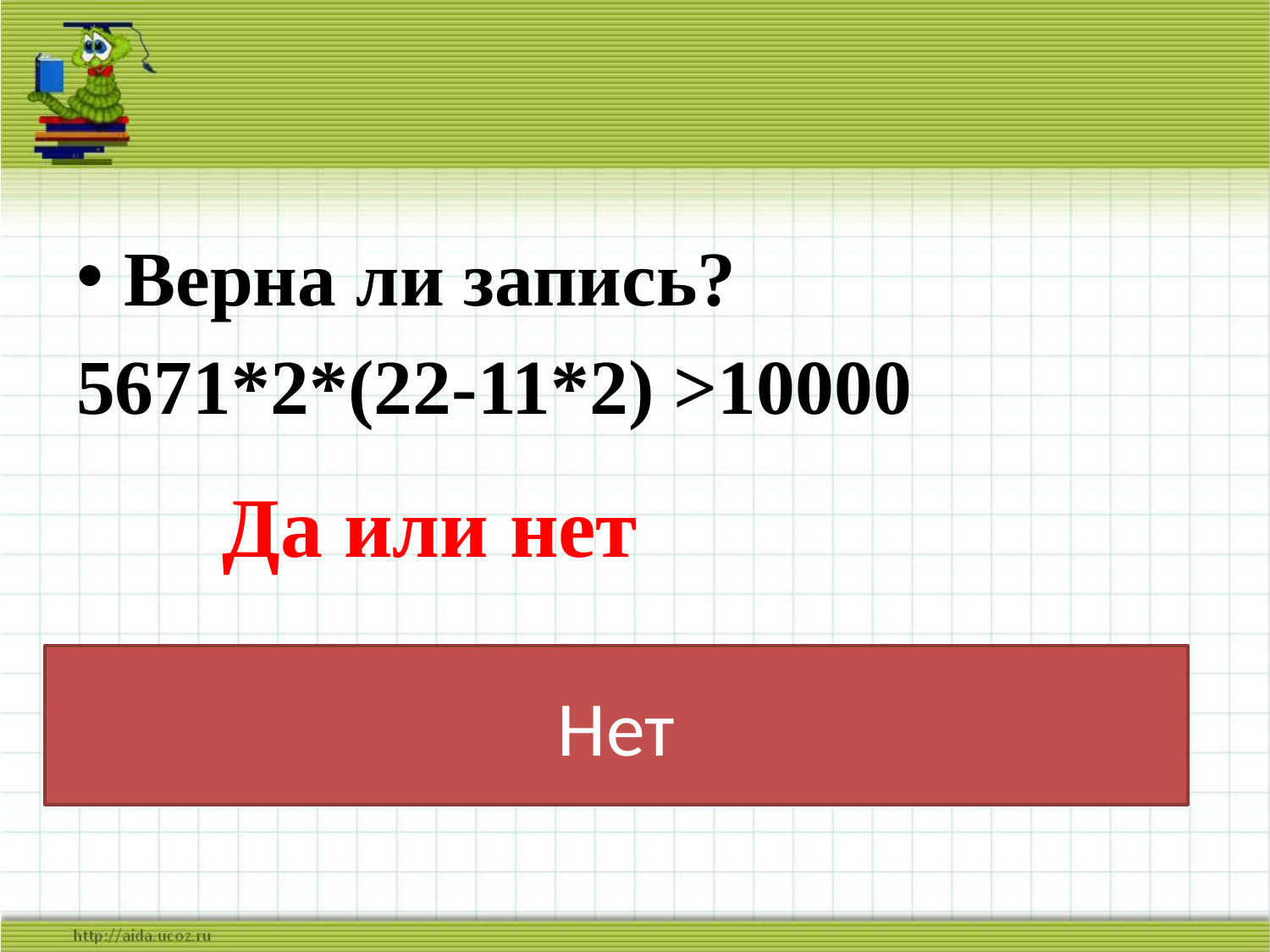

Верна ли запись?
5671*2*(22-11*2) >10000
Да или нет
# Нет